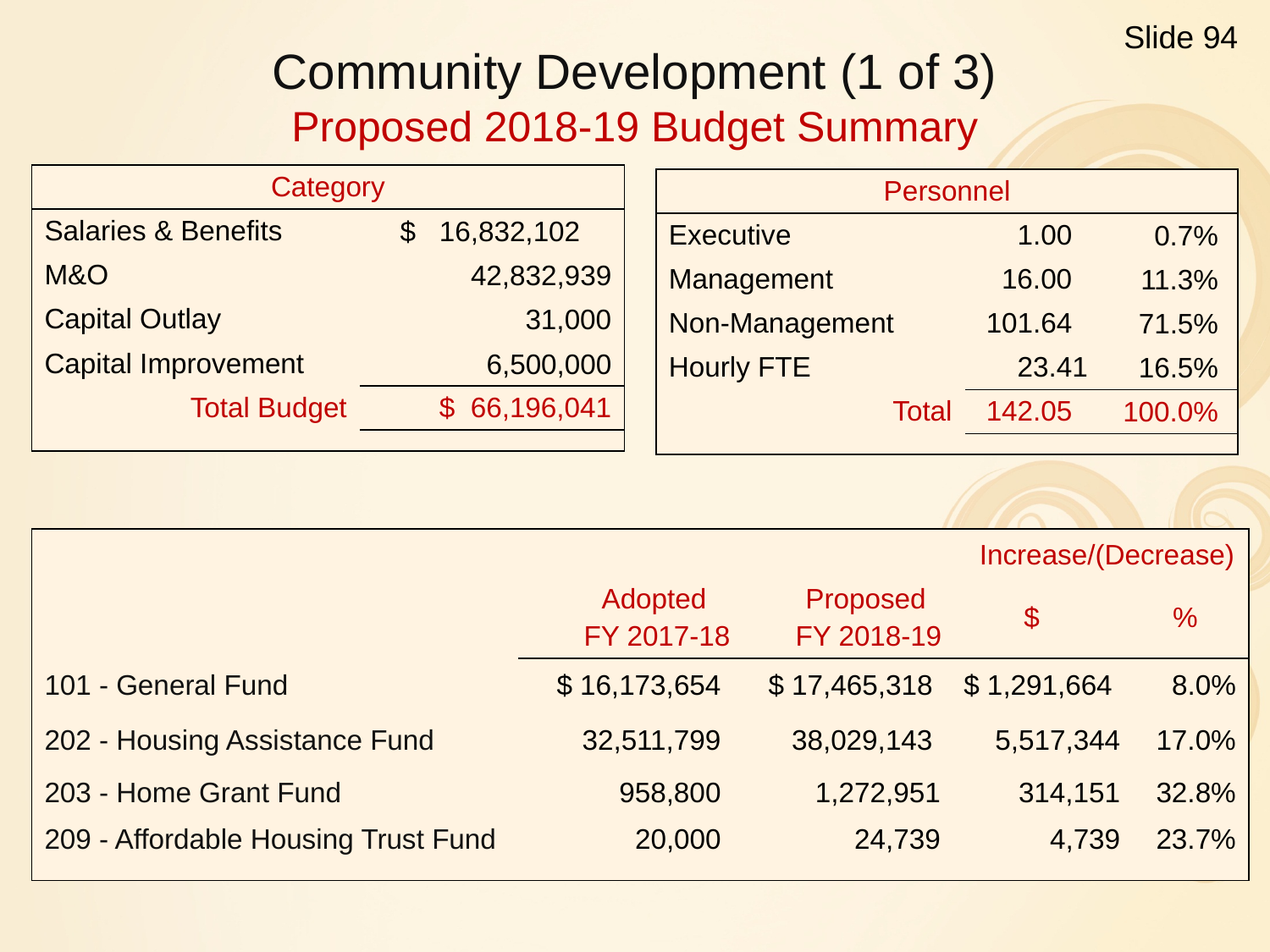

Slide 94
# Community Development (1 of 3) Proposed 2018-19 Budget Summary
| Category |  |
| --- | --- |
| Salaries & Benefits | $ 16,832,102 |
| M&O | 42,832,939 |
| Capital Outlay | 31,000 |
| Capital Improvement | 6,500,000 |
| Total Budget | $ 66,196,041 |
|  |  |
| Personnel |  |  |
| --- | --- | --- |
| Executive | 1.00 | 0.7% |
| Management | 16.00 | 11.3% |
| Non-Management | 101.64 | 71.5% |
| Hourly FTE | 23.41 | 16.5% |
| Total | 142.05 | 100.0% |
|  |  |  |
|  | Adopted FY 2017-18 | Proposed FY 2018-19 | Increase/(Decrease) |  |
| --- | --- | --- | --- | --- |
|  |  |  | $ | % |
| 101 - General Fund | $ 16,173,654 | $ 17,465,318 | $ 1,291,664 | 8.0% |
| 202 - Housing Assistance Fund | 32,511,799 | 38,029,143 | 5,517,344 | 17.0% |
| 203 - Home Grant Fund | 958,800 | 1,272,951 | 314,151 | 32.8% |
| 209 - Affordable Housing Trust Fund | 20,000 | 24,739 | 4,739 | 23.7% |
|  |  |  |  |  |